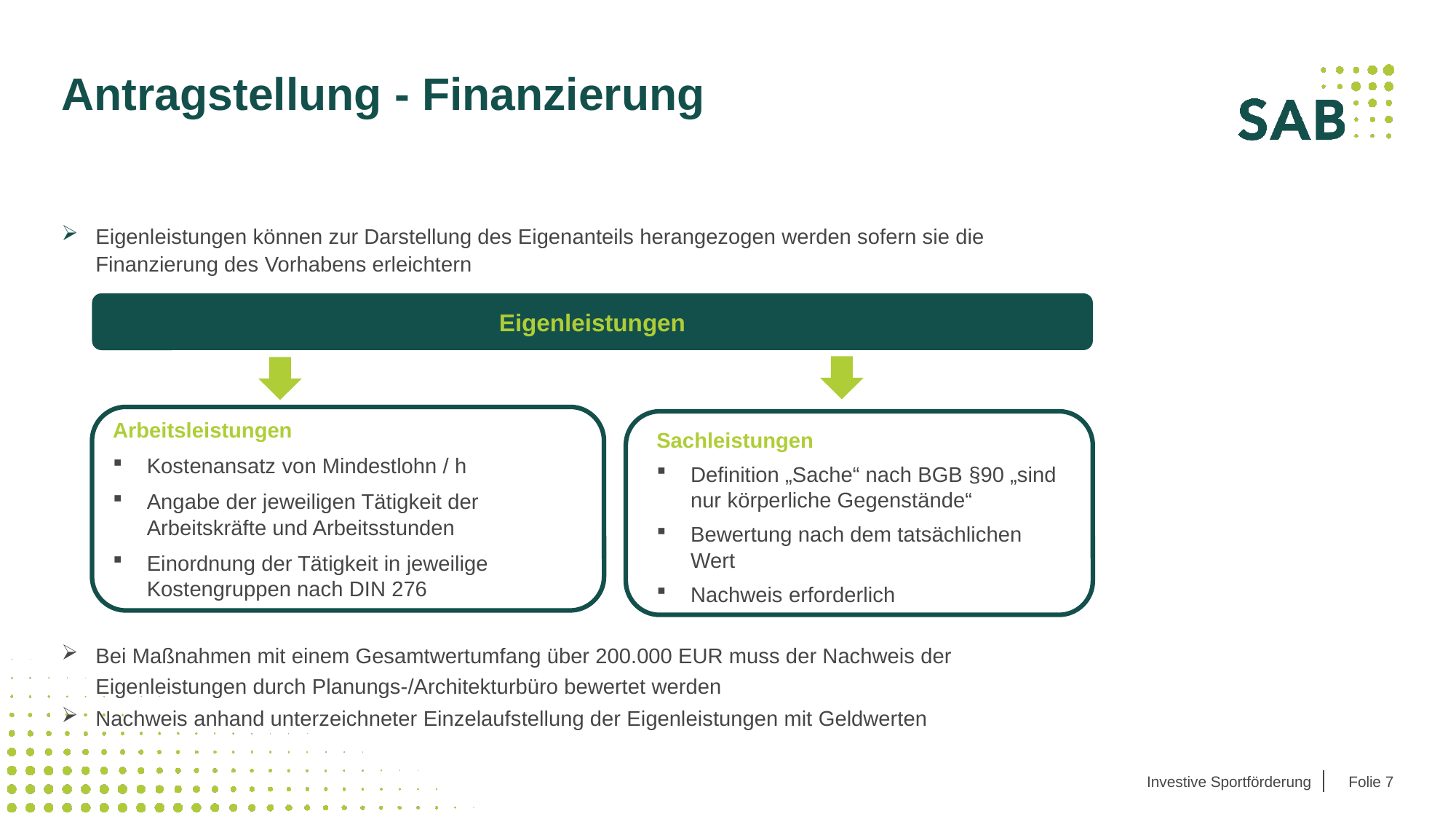

# Antragstellung - Finanzierung
Eigenleistungen können zur Darstellung des Eigenanteils herangezogen werden sofern sie die Finanzierung des Vorhabens erleichtern

Eigenleistungen

Arbeitsleistungen
Kostenansatz von Mindestlohn / h
Angabe der jeweiligen Tätigkeit der Arbeitskräfte und Arbeitsstunden
Einordnung der Tätigkeit in jeweilige Kostengruppen nach DIN 276
Sachleistungen
Definition „Sache“ nach BGB §90 „sind nur körperliche Gegenstände“
Bewertung nach dem tatsächlichen Wert
Nachweis erforderlich

Bei Maßnahmen mit einem Gesamtwertumfang über 200.000 EUR muss der Nachweis der Eigenleistungen durch Planungs-/Architekturbüro bewertet werden
Nachweis anhand unterzeichneter Einzelaufstellung der Eigenleistungen mit Geldwerten
Investive Sportförderung
Folie 7